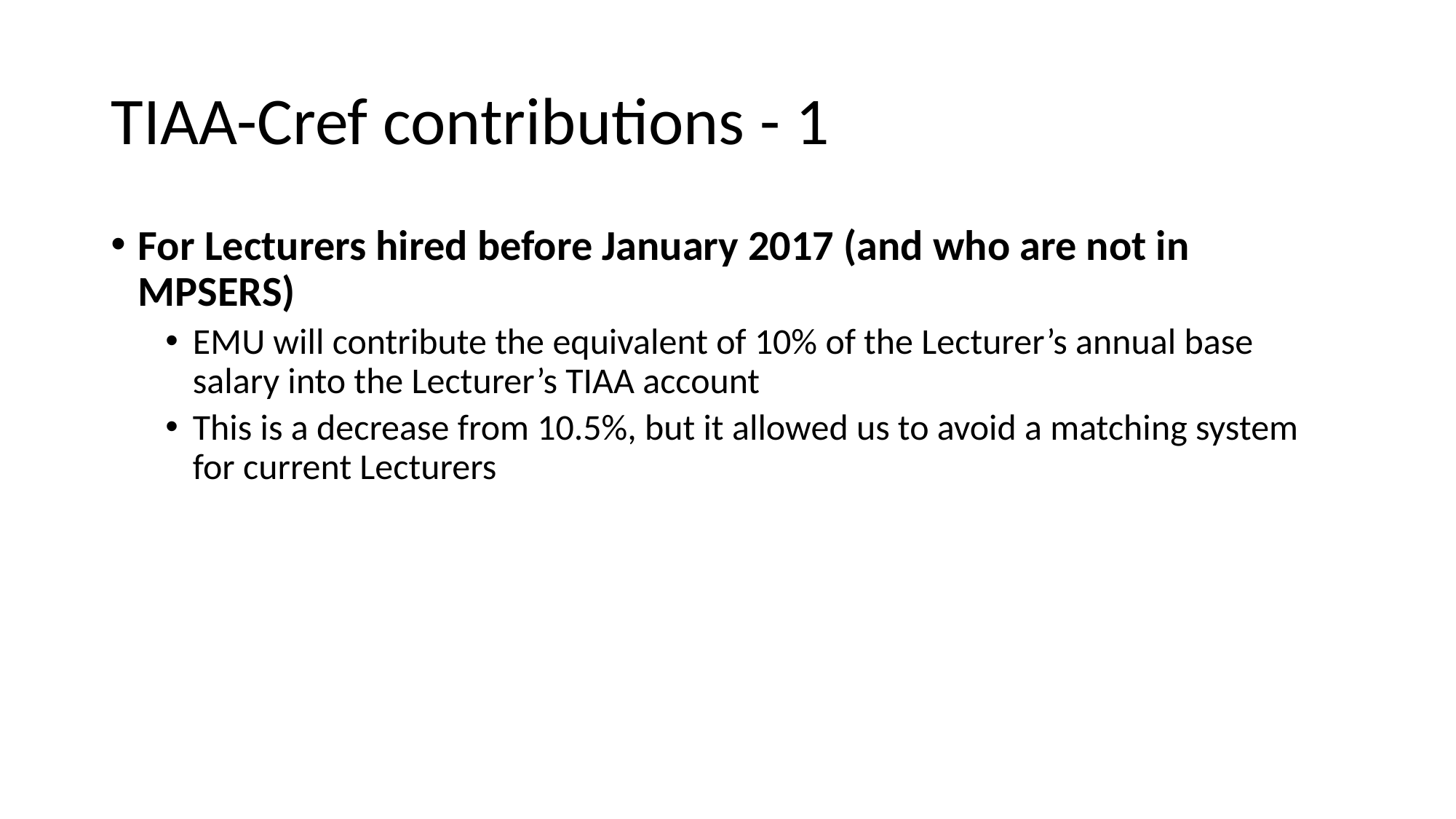

# TIAA-Cref contributions - 1
For Lecturers hired before January 2017 (and who are not in MPSERS)
EMU will contribute the equivalent of 10% of the Lecturer’s annual base salary into the Lecturer’s TIAA account
This is a decrease from 10.5%, but it allowed us to avoid a matching system for current Lecturers